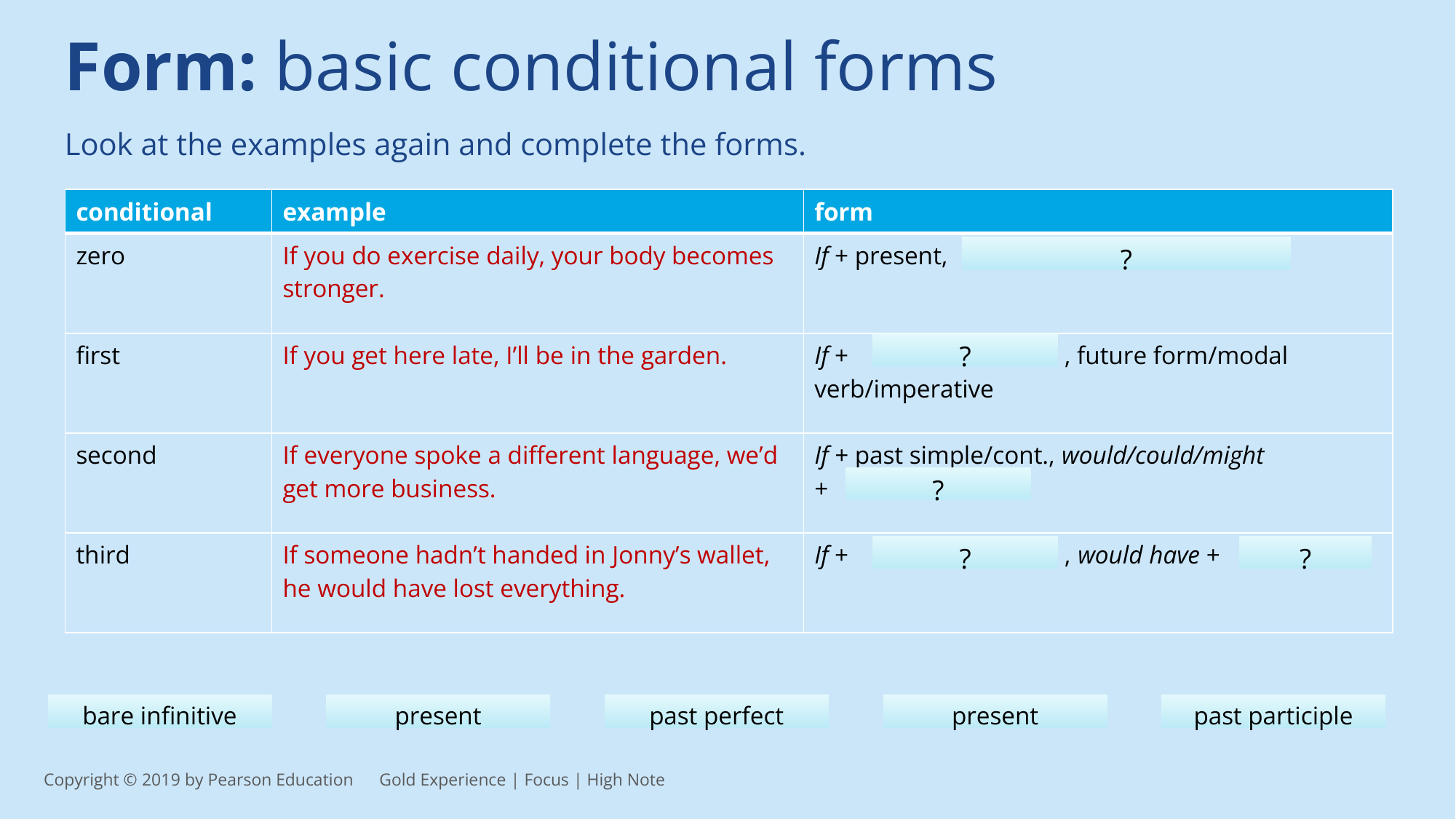

Form: basic conditional forms

Look at the examples again and complete the forms.
| conditional | example | form |
| --- | --- | --- |
| zero | If you do exercise daily, your body becomes stronger. | If + present, |
| first | If you get here late, I’ll be in the garden. | If + , future form/modal verb/imperative |
| second | If everyone spoke a different language, we’d get more business. | If + past simple/cont., would/could/might + |
| third | If someone hadn’t handed in Jonny’s wallet, he would have lost everything. | If + , would have + |
?
?
?
?
?
bare infinitive
present
past perfect
present
past participle
Copyright © 2019 by Pearson Education      Gold Experience | Focus | High Note